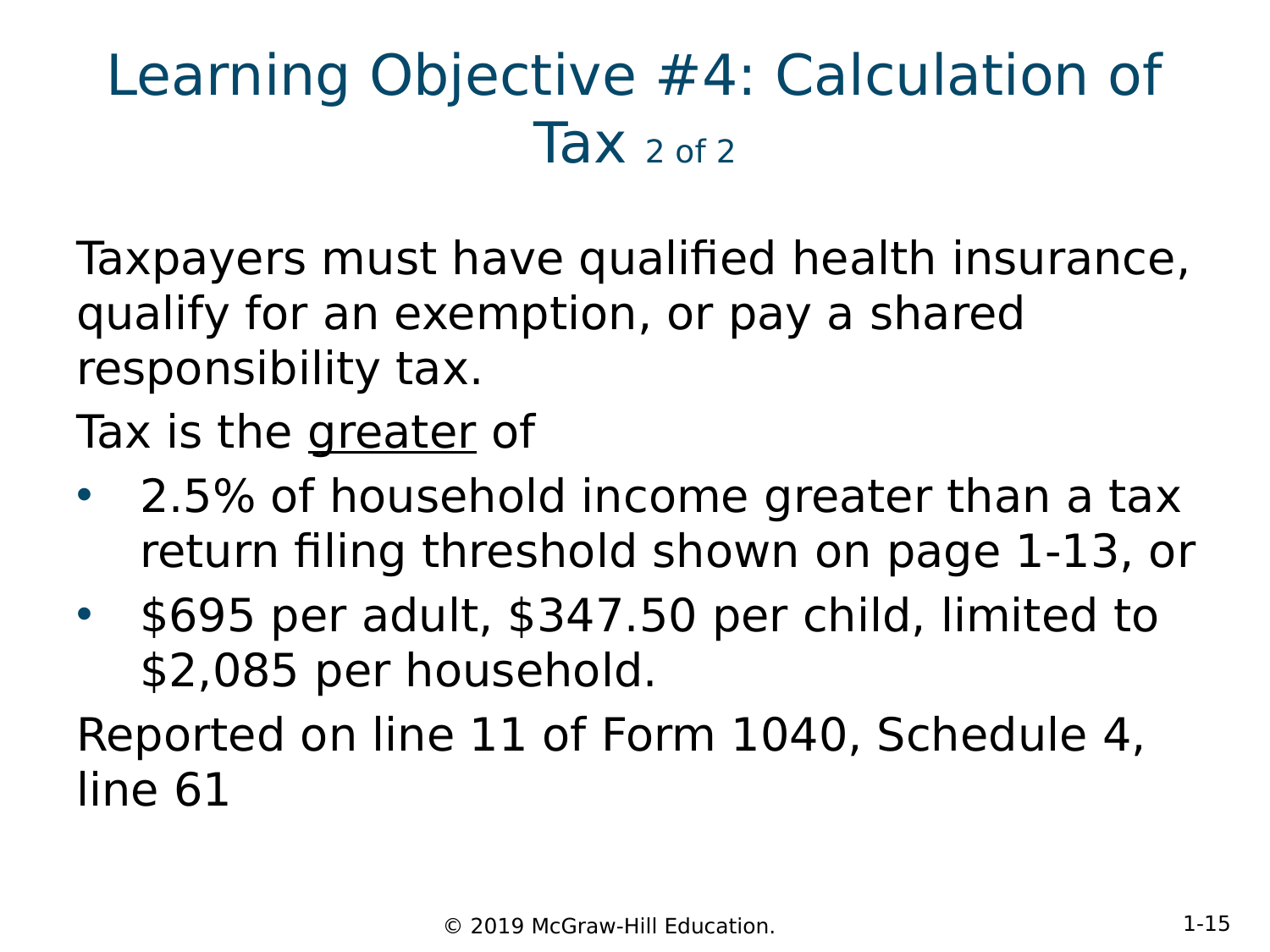

# Learning Objective #4: Calculation of Tax 2 of 2
Taxpayers must have qualified health insurance, qualify for an exemption, or pay a shared responsibility tax.
Tax is the greater of
2.5% of household income greater than a tax return filing threshold shown on page 1-13, or
$695 per adult, $347.50 per child, limited to $2,085 per household.
Reported on line 11 of Form 1040, Schedule 4, line 61